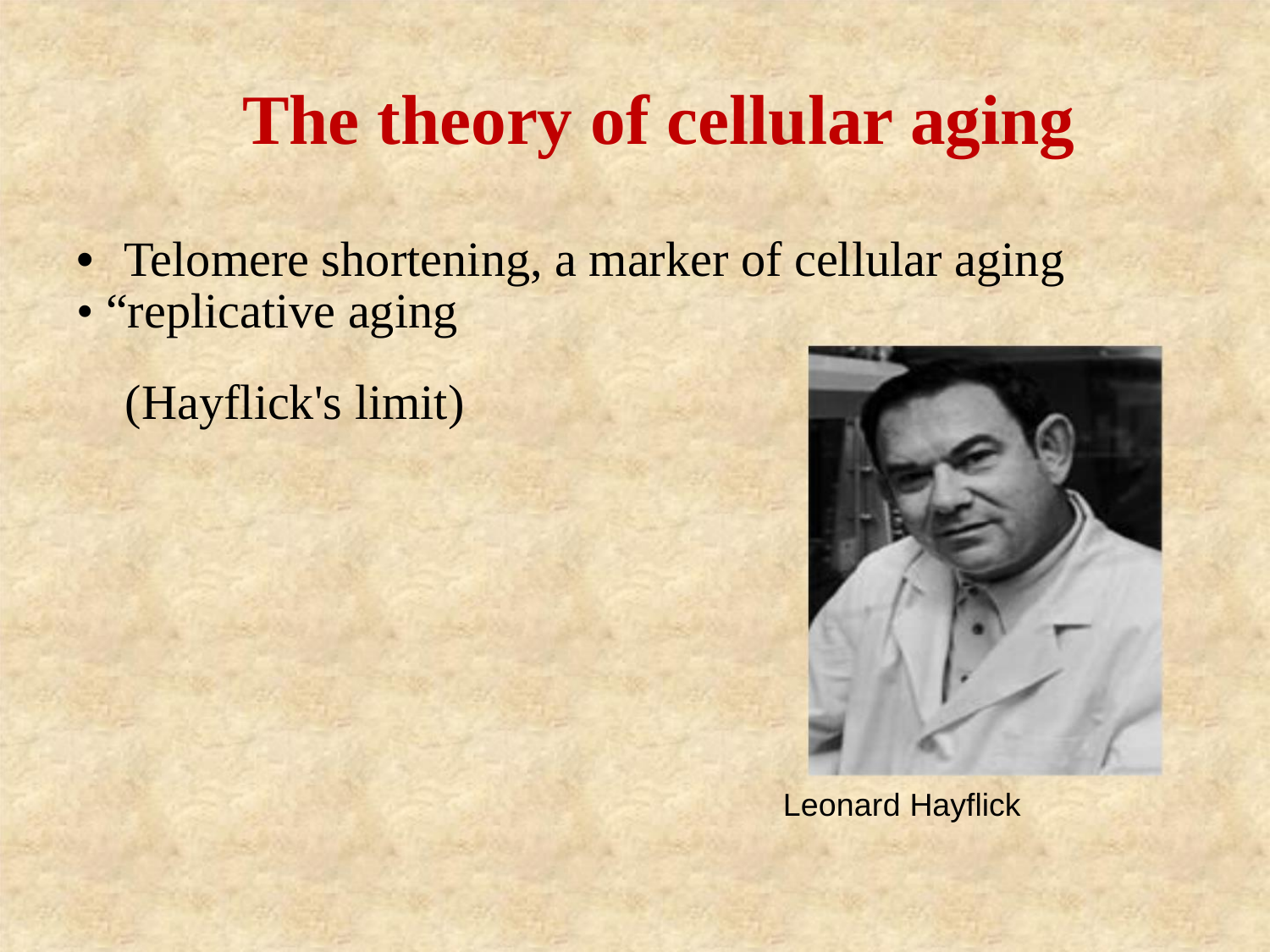

The theory of cellular aging
• Telomere shortening, a marker of cellular aging
• “replicative aging
(Hayflick's limit)
Leonard Hayflick